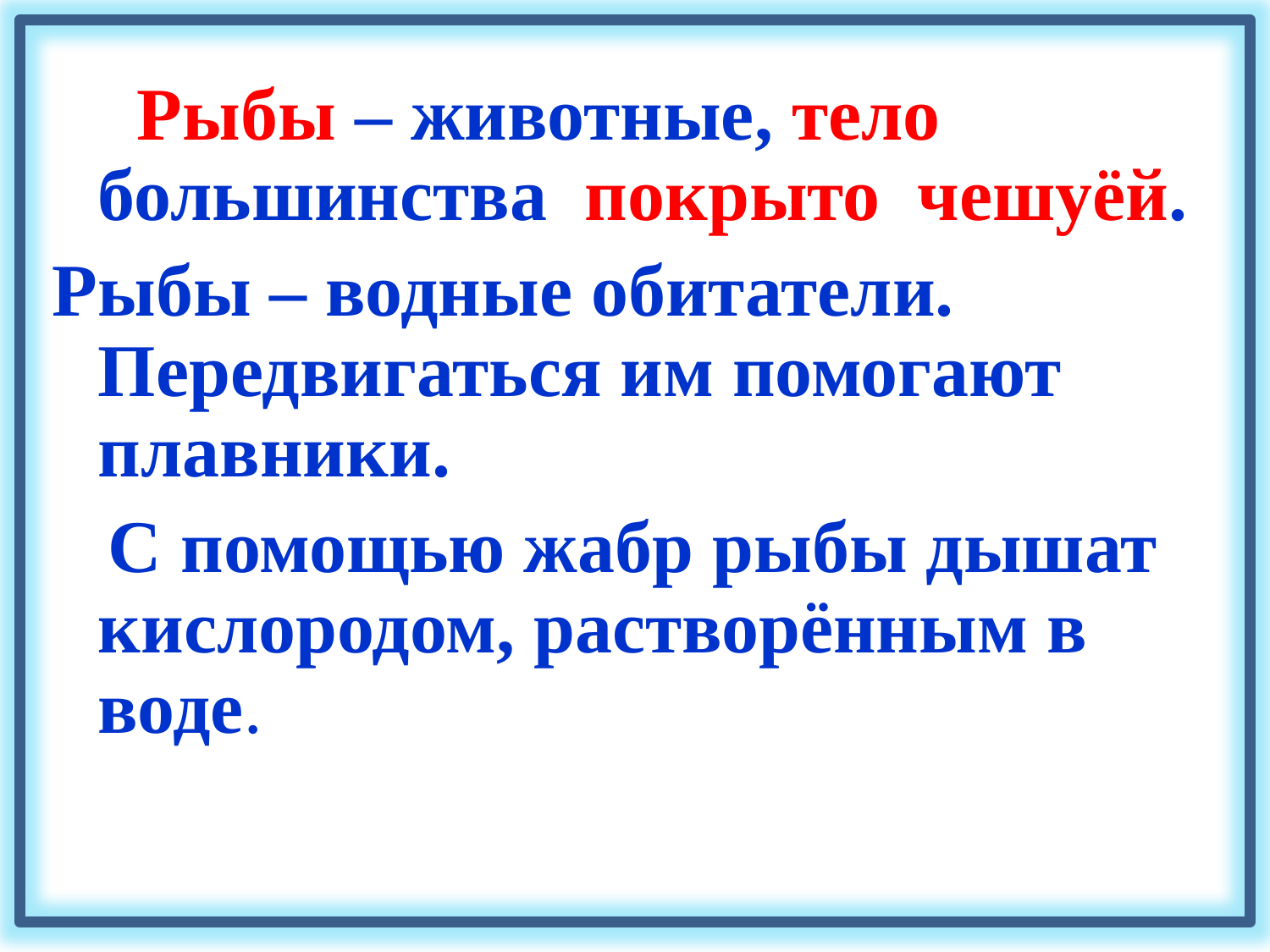

Рыбы – животные, тело большинства  покрыто  чешуёй.
Рыбы – водные обитатели. Передвигаться им помогают плавники.
   С помощью жабр рыбы дышат кислородом, растворённым в воде.